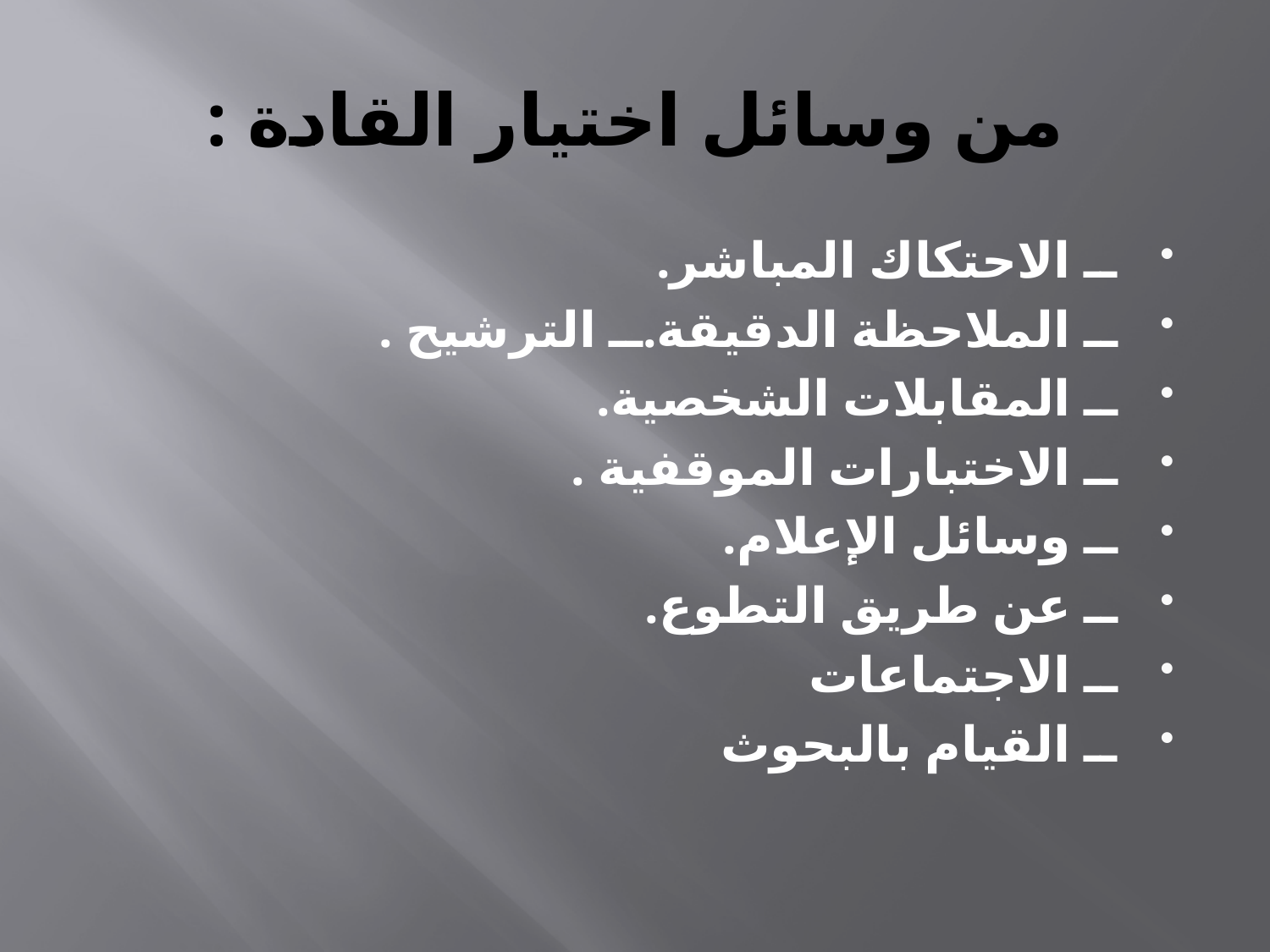

# من وسائل اختيار القادة :
ــ الاحتكاك المباشر.
ــ الملاحظة الدقيقة.	ــ الترشيح .
ــ المقابلات الشخصية.
ــ الاختبارات الموقفية .
ــ وسائل الإعلام.
ــ عن طريق التطوع.
ــ الاجتماعات
ــ القيام بالبحوث